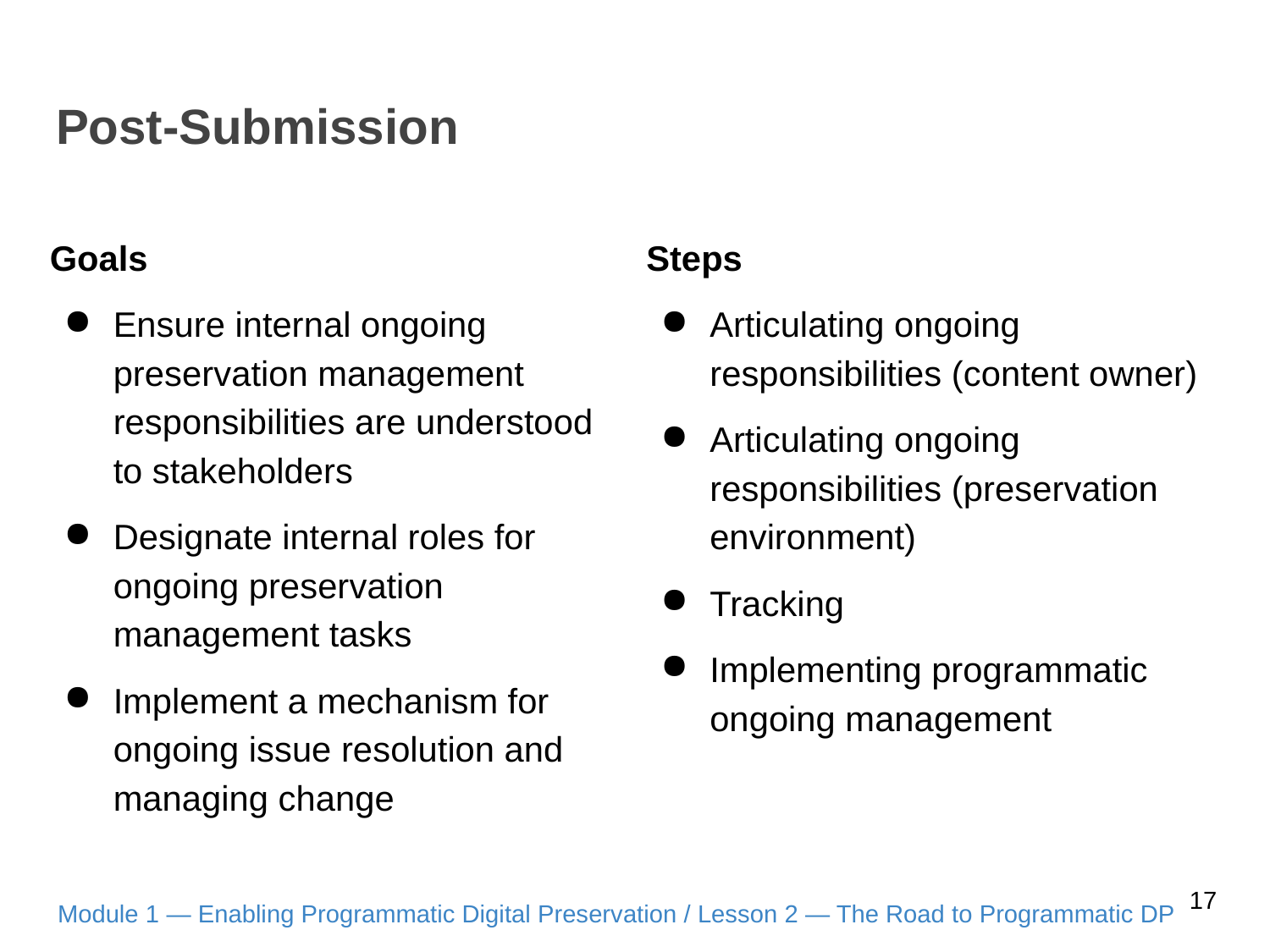

# Post-Submission
Goals
Ensure internal ongoing preservation management responsibilities are understood to stakeholders
Designate internal roles for ongoing preservation management tasks
Implement a mechanism for ongoing issue resolution and managing change

Steps
Articulating ongoing responsibilities (content owner)
Articulating ongoing responsibilities (preservation environment)
Tracking
Implementing programmatic ongoing management

17
Module 1 — Enabling Programmatic Digital Preservation / Lesson 2 — The Road to Programmatic DP